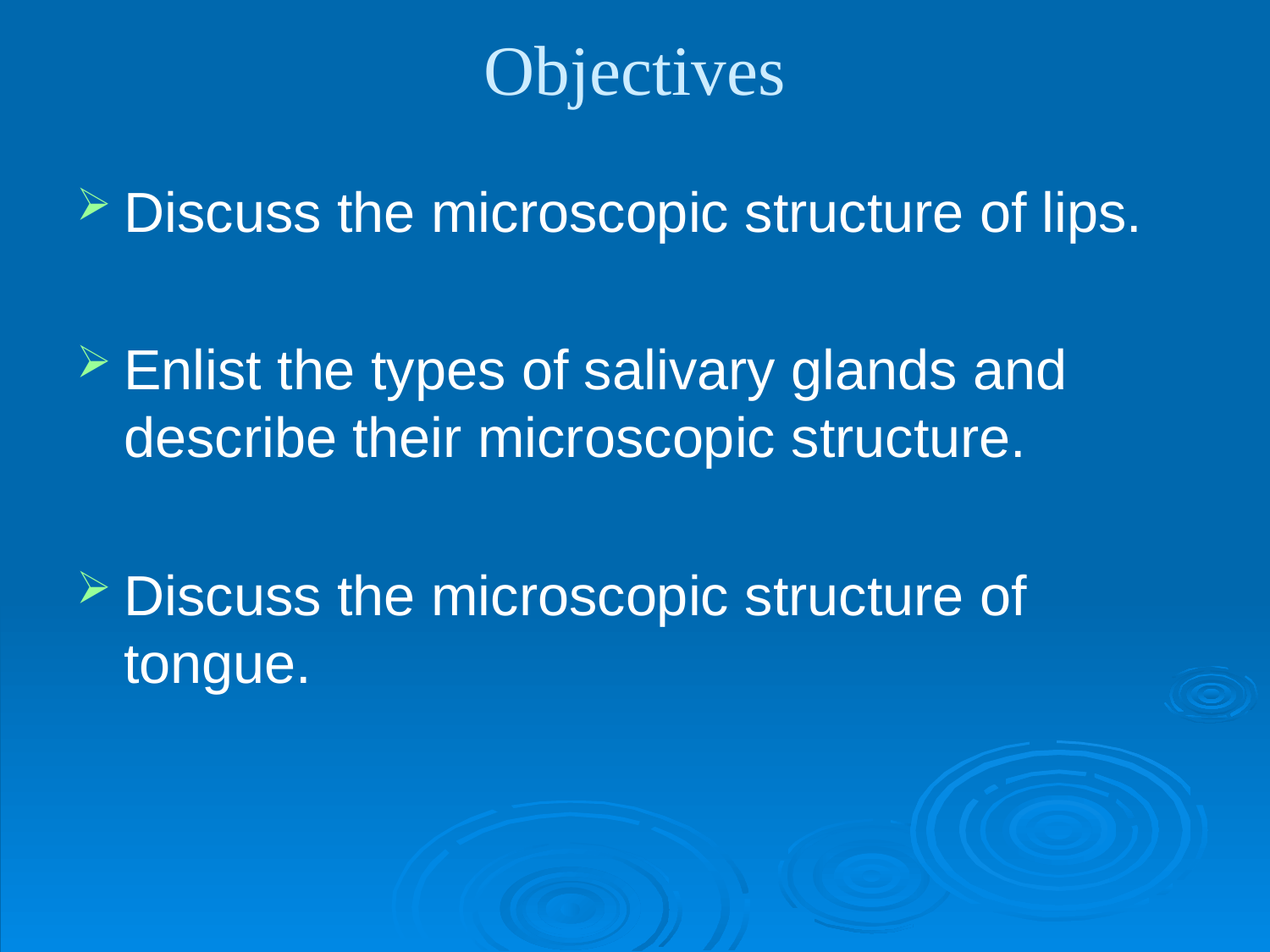

# Objectives
Discuss the microscopic structure of lips.

Enlist the types of salivary glands and describe their microscopic structure.

Discuss the microscopic structure of tongue.